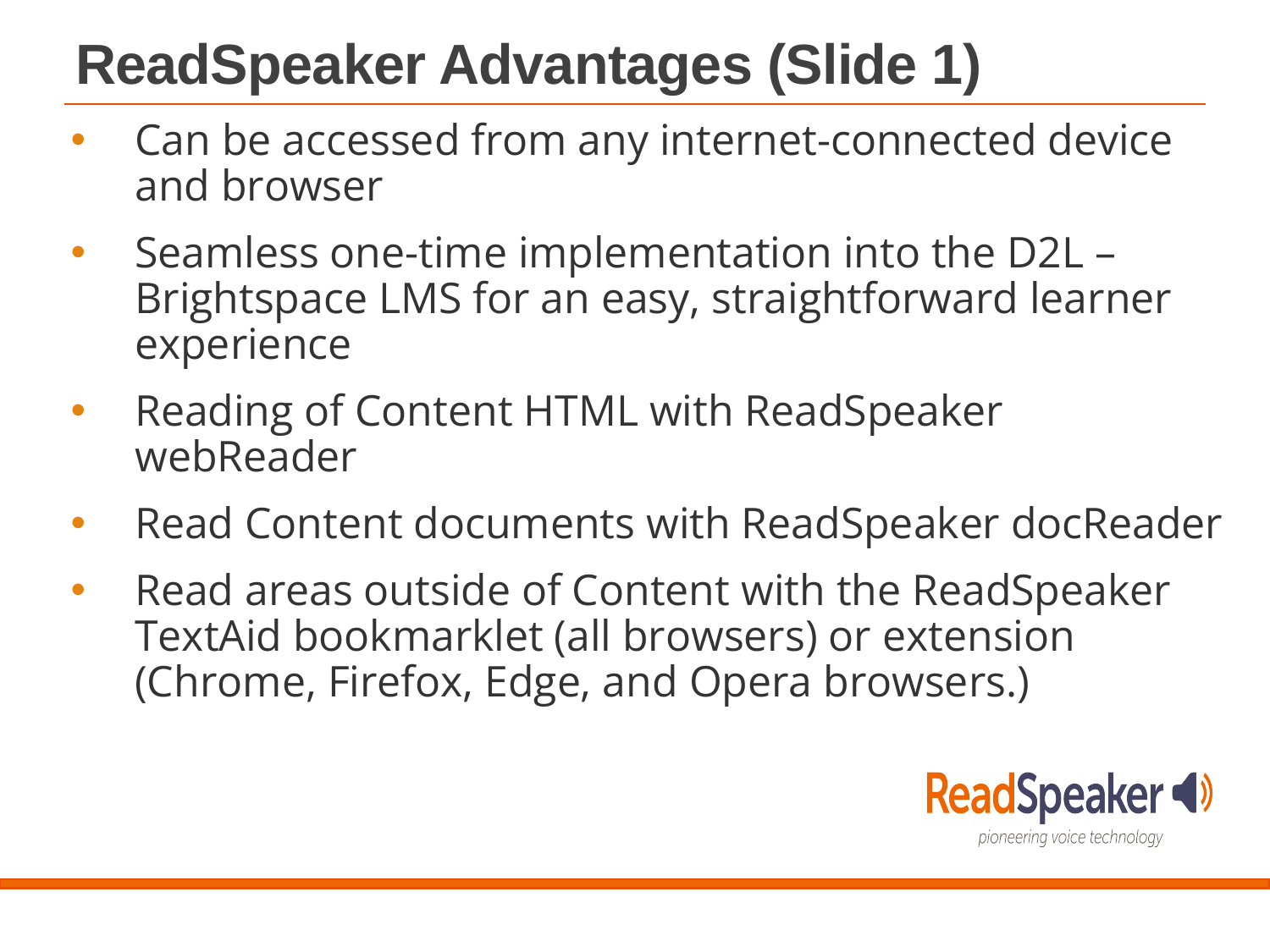

ReadSpeaker Advantages (Slide 1)
Can be accessed from any internet-connected device and browser
Seamless one-time implementation into the D2L – Brightspace LMS for an easy, straightforward learner experience
Reading of Content HTML with ReadSpeaker webReader
Read Content documents with ReadSpeaker docReader
Read areas outside of Content with the ReadSpeaker TextAid bookmarklet (all browsers) or extension (Chrome, Firefox, Edge, and Opera browsers.)